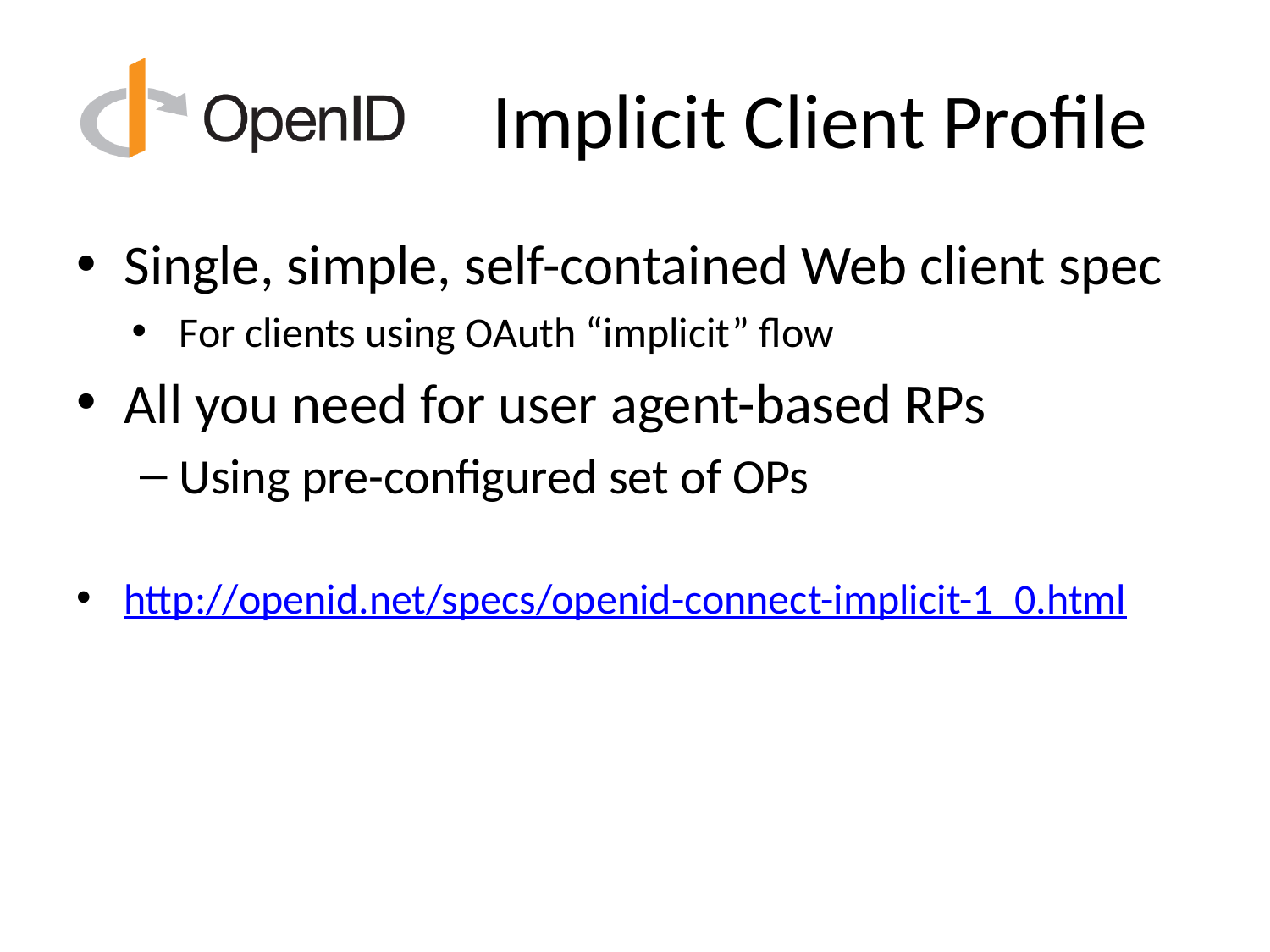

# Implicit Client Profile
Single, simple, self-contained Web client spec
For clients using OAuth “implicit” flow
All you need for user agent-based RPs
Using pre-configured set of OPs

http://openid.net/specs/openid-connect-implicit-1_0.html